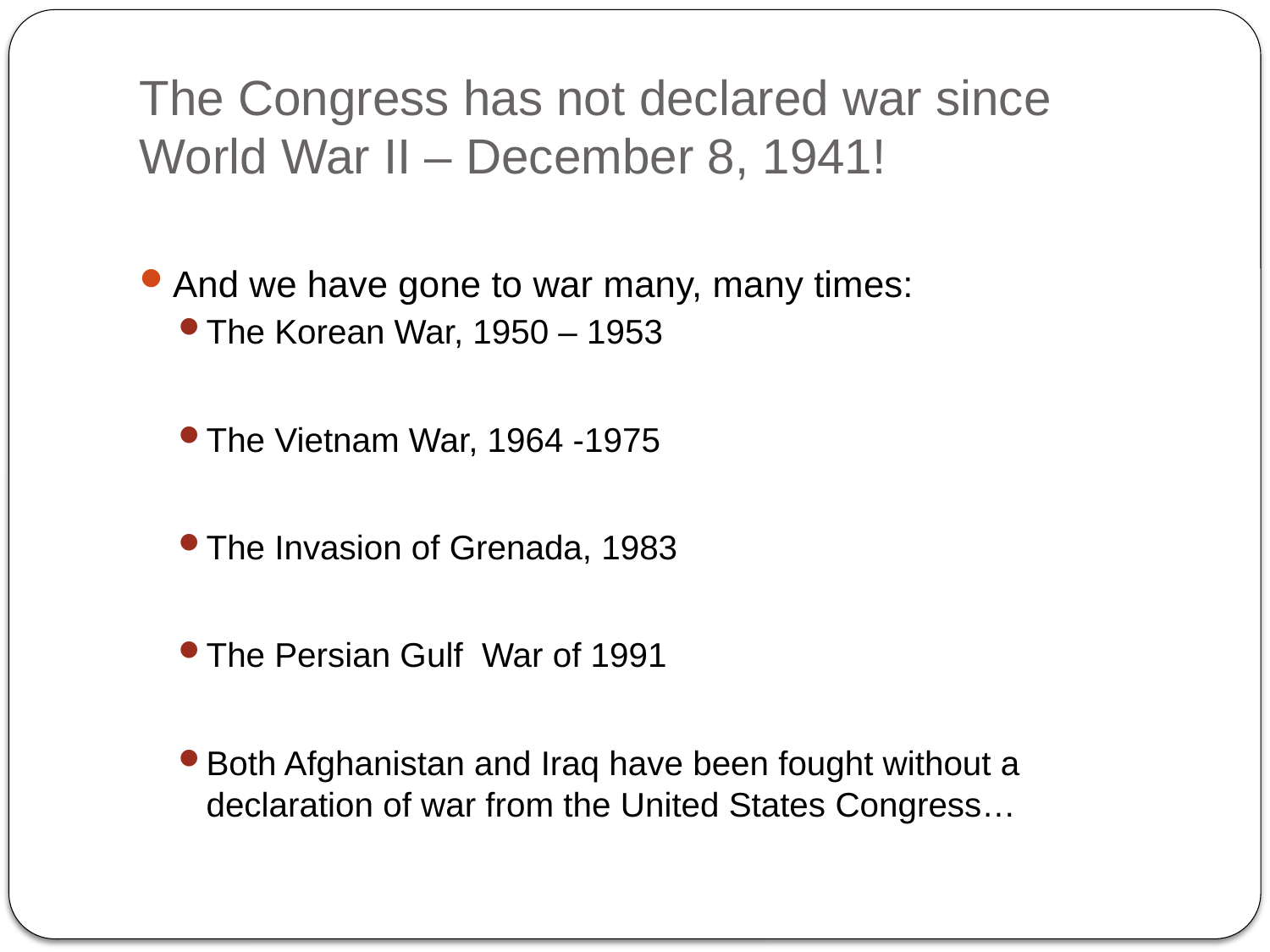

# The Congress has not declared war since World War II – December 8, 1941!

And we have gone to war many, many times:
The Korean War, 1950 – 1953

The Vietnam War, 1964 -1975

The Invasion of Grenada, 1983

The Persian Gulf  War of 1991

Both Afghanistan and Iraq have been fought without a declaration of war from the United States Congress…